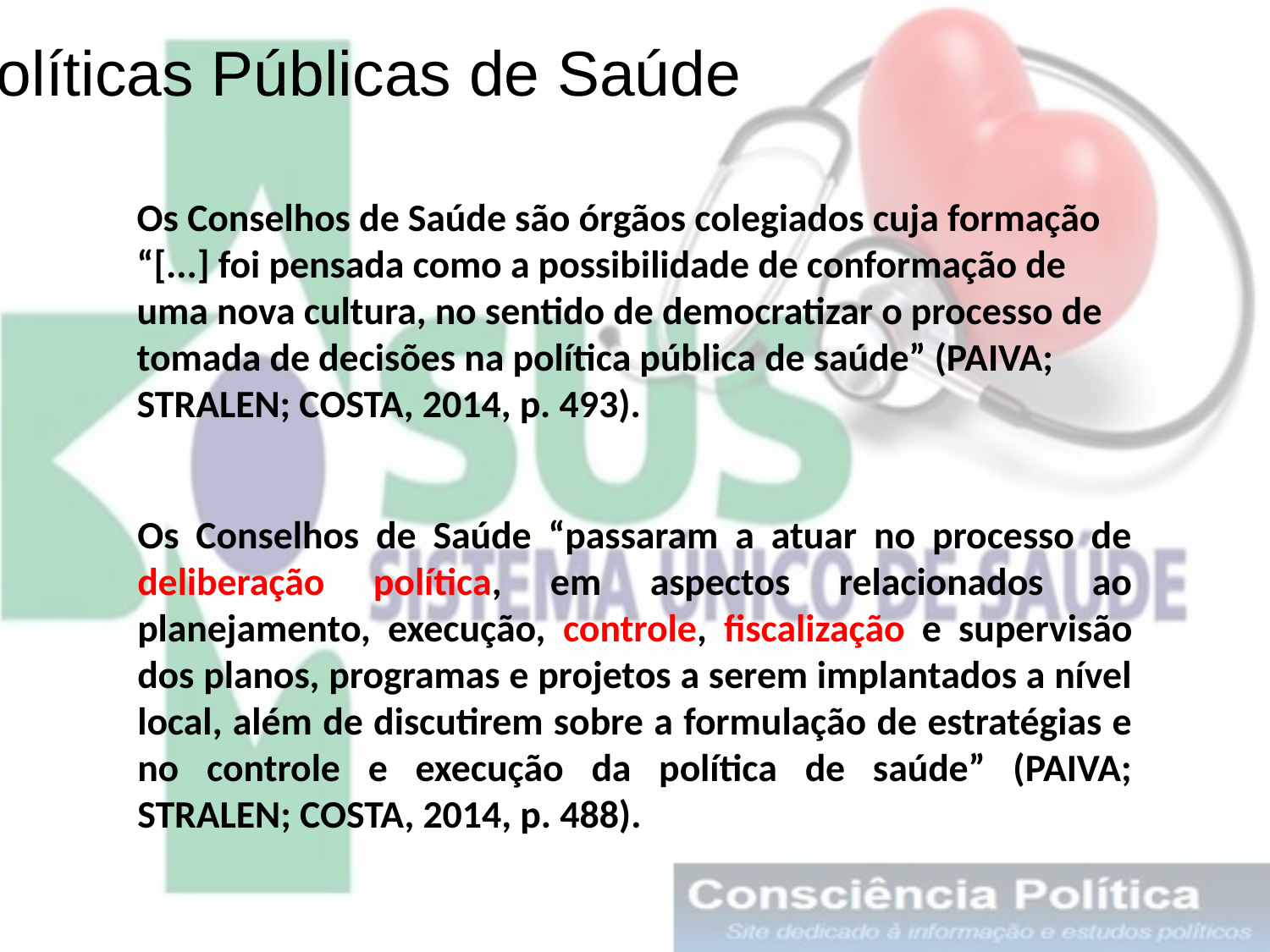

Políticas Públicas de Saúde
Os Conselhos de Saúde são órgãos colegiados cuja formação “[...] foi pensada como a possibilidade de conformação de uma nova cultura, no sentido de democratizar o processo de tomada de decisões na política pública de saúde” (PAIVA; STRALEN; COSTA, 2014, p. 493).
Os Conselhos de Saúde “passaram a atuar no processo de deliberação política, em aspectos relacionados ao planejamento, execução, controle, fiscalização e supervisão dos planos, programas e projetos a serem implantados a nível local, além de discutirem sobre a formulação de estratégias e no controle e execução da política de saúde” (PAIVA; STRALEN; COSTA, 2014, p. 488).